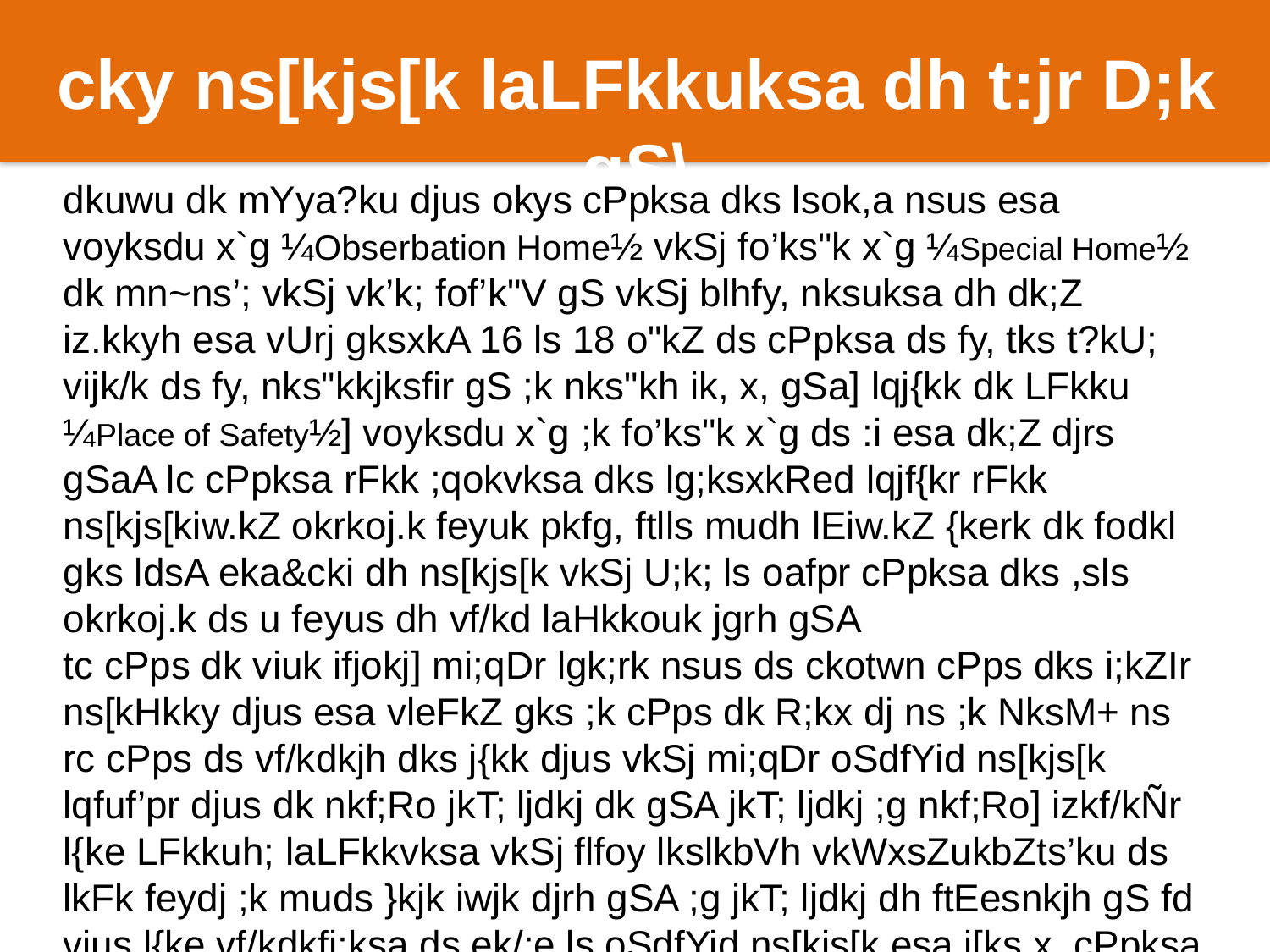

cky ns[kjs[k laLFkkuksa dh t:jr D;k gS\
dkuwu dk mYya?ku djus okys cPpksa dks lsok,a nsus esa voyksdu x`g ¼Obserbation Home½ vkSj fo’ks"k x`g ¼Special Home½ dk mn~ns’; vkSj vk’k; fof’k"V gS vkSj blhfy, nksuksa dh dk;Z iz.kkyh esa vUrj gksxkA 16 ls 18 o"kZ ds cPpksa ds fy, tks t?kU; vijk/k ds fy, nks"kkjksfir gS ;k nks"kh ik, x, gSa] lqj{kk dk LFkku ¼Place of Safety½] voyksdu x`g ;k fo’ks"k x`g ds :i esa dk;Z djrs gSaA lc cPpksa rFkk ;qokvksa dks lg;ksxkRed lqjf{kr rFkk ns[kjs[kiw.kZ okrkoj.k feyuk pkfg, ftlls mudh lEiw.kZ {kerk dk fodkl gks ldsA eka&cki dh ns[kjs[k vkSj U;k; ls oafpr cPpksa dks ,sls okrkoj.k ds u feyus dh vf/kd laHkkouk jgrh gSA
tc cPps dk viuk ifjokj] mi;qDr lgk;rk nsus ds ckotwn cPps dks i;kZIr ns[kHkky djus esa vleFkZ gks ;k cPps dk R;kx dj ns ;k NksM+ ns rc cPps ds vf/kdkjh dks j{kk djus vkSj mi;qDr oSdfYid ns[kjs[k lqfuf’pr djus dk nkf;Ro jkT; ljdkj dk gSA jkT; ljdkj ;g nkf;Ro] izkf/kÑr l{ke LFkkuh; laLFkkvksa vkSj flfoy lkslkbVh vkWxsZukbZts’ku ds lkFk feydj ;k muds }kjk iwjk djrh gSA ;g jkT; ljdkj dh ftEesnkjh gS fd vius l{ke vf/kdkfj;ksa ds ek/;e ls oSdfYid ns[kjs[k esa j[ks x, cPpksa dh lqj{kk] [kq’kgkyh vkSj fodkl dk fujh{k.k djk, vkSj nh tkus okyh ns[kHkky dh O;oLFkk dh mi;qDrrk dk fujarj leh{kk djkrh jgsA